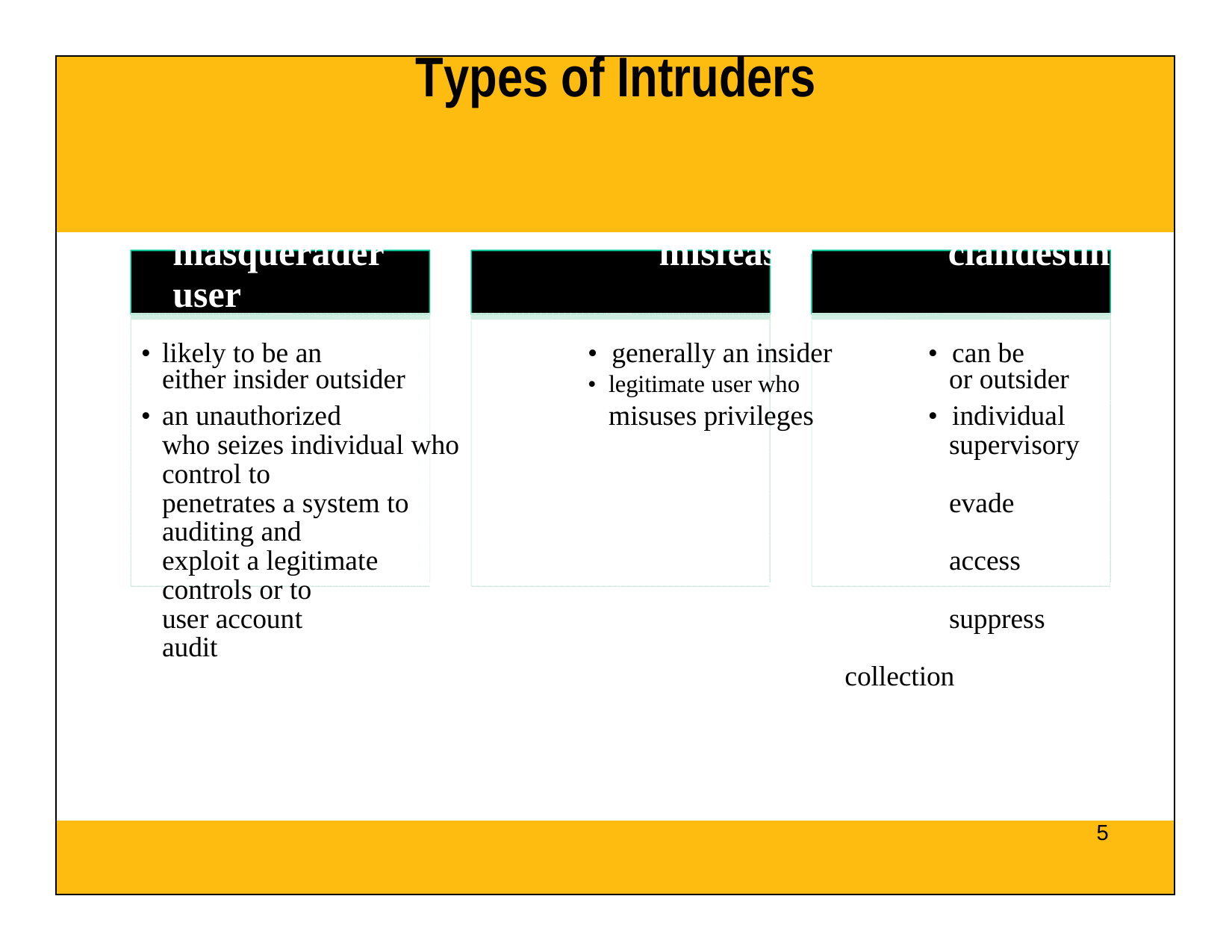

| Types of Intruders |
| --- |
| masquerader misfeasor clandestine user likely to be an • generally an insider • can be either insider outsider • legitimate user who or outsider an unauthorized misuses privileges • individual who seizes individual who supervisory control to penetrates a system to evade auditing and exploit a legitimate access controls or to user account suppress audit collection |
| 5 |